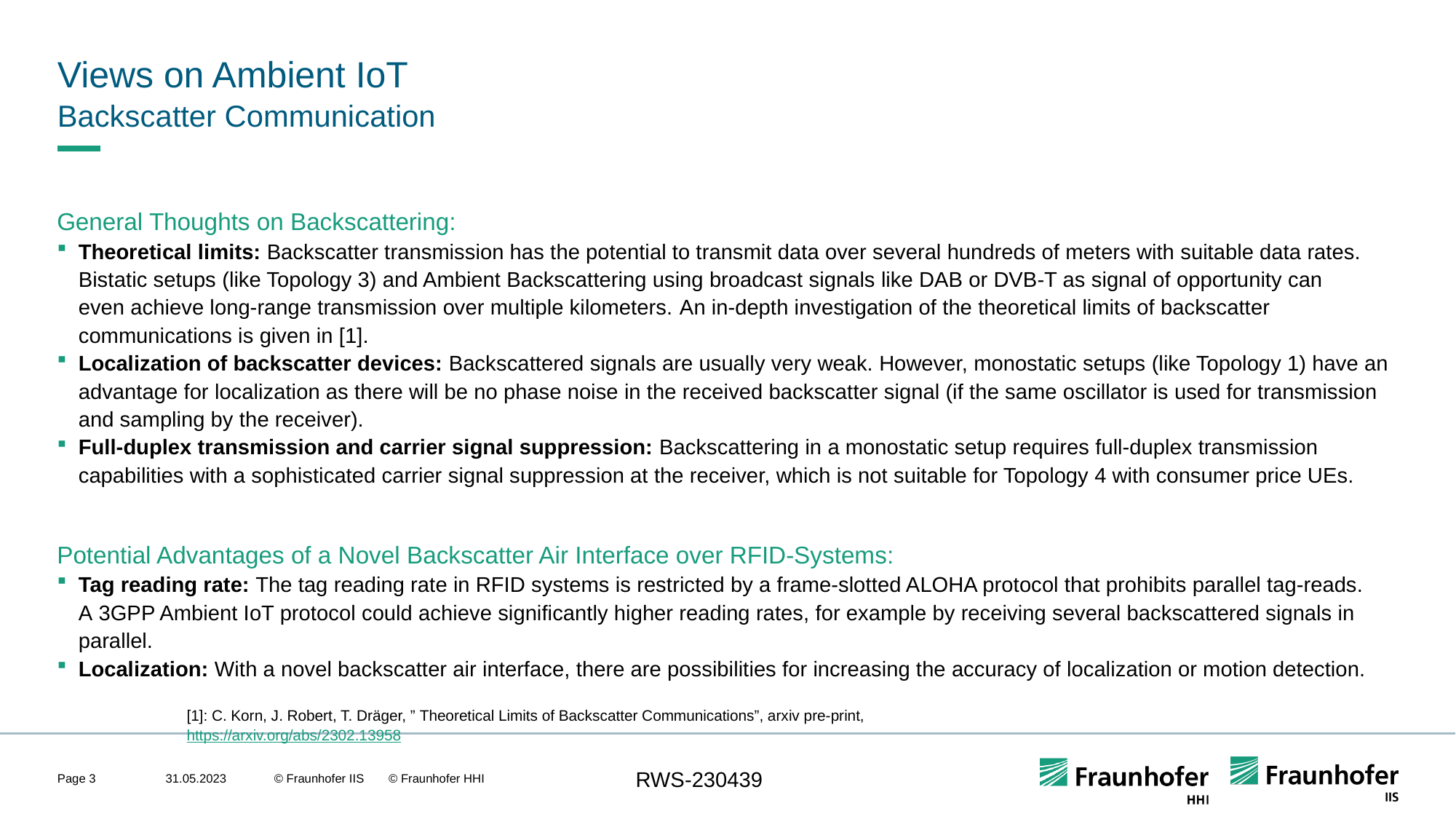

# Views on Ambient IoT
Backscatter Communication
General Thoughts on Backscattering:
Theoretical limits: Backscatter transmission has the potential to transmit data over several hundreds of meters with suitable data rates. Bistatic setups (like Topology 3) and Ambient Backscattering using broadcast signals like DAB or DVB-T as signal of opportunity can even achieve long-range transmission over multiple kilometers. An in-depth investigation of the theoretical limits of backscatter communications is given in [1].
Localization of backscatter devices: Backscattered signals are usually very weak. However, monostatic setups (like Topology 1) have an advantage for localization as there will be no phase noise in the received backscatter signal (if the same oscillator is used for transmission and sampling by the receiver).
Full-duplex transmission and carrier signal suppression: Backscattering in a monostatic setup requires full-duplex transmission capabilities with a sophisticated carrier signal suppression at the receiver, which is not suitable for Topology 4 with consumer price UEs.

Potential Advantages of a Novel Backscatter Air Interface over RFID-Systems:
Tag reading rate: The tag reading rate in RFID systems is restricted by a frame-slotted ALOHA protocol that prohibits parallel tag-reads. A 3GPP Ambient IoT protocol could achieve significantly higher reading rates, for example by receiving several backscattered signals in parallel.
Localization: With a novel backscatter air interface, there are possibilities for increasing the accuracy of localization or motion detection.

[1]: C. Korn, J. Robert, T. Dräger, ” Theoretical Limits of Backscatter Communications”, arxiv pre-print, https://arxiv.org/abs/2302.13958

RWS-230439

Page 3
31.05.2023
© Fraunhofer IIS